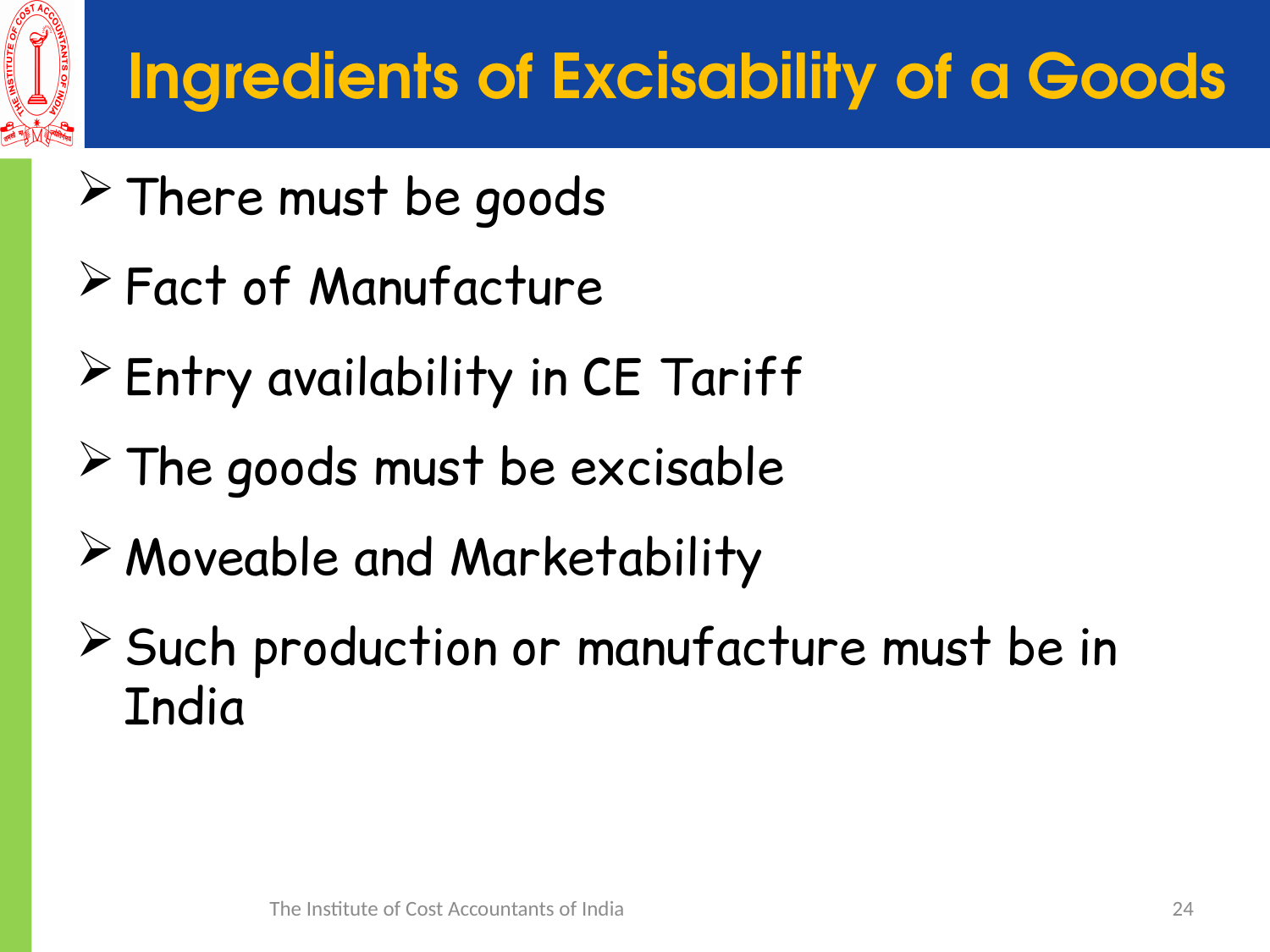

# Ingredients of Excisability of a Goods
There must be goods
Fact of Manufacture
Entry availability in CE Tariff
The goods must be excisable
Moveable and Marketability
Such production or manufacture must be in India
The Institute of Cost Accountants of India
24